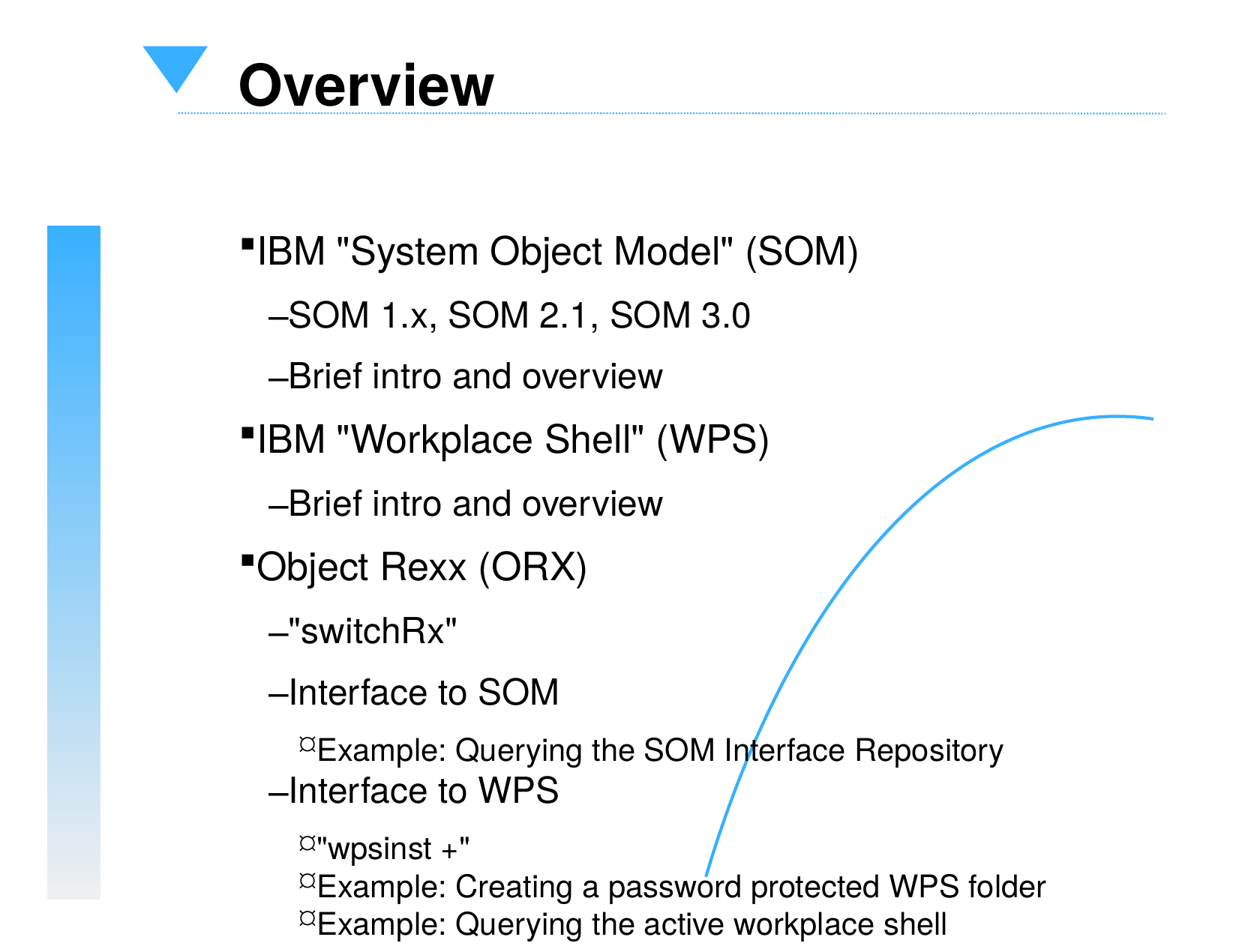

Overview

IBM "System Object Model" (SOM)
SOM 1.x, SOM 2.1, SOM 3.0
Brief intro and overview
IBM "Workplace Shell" (WPS)
Brief intro and overview
Object Rexx (ORX)
"switchRx"
Interface to SOM
Example: Querying the SOM Interface Repository
Interface to WPS
"wpsinst +"
Example: Creating a password protected WPS folder
Example: Querying the active workplace shell